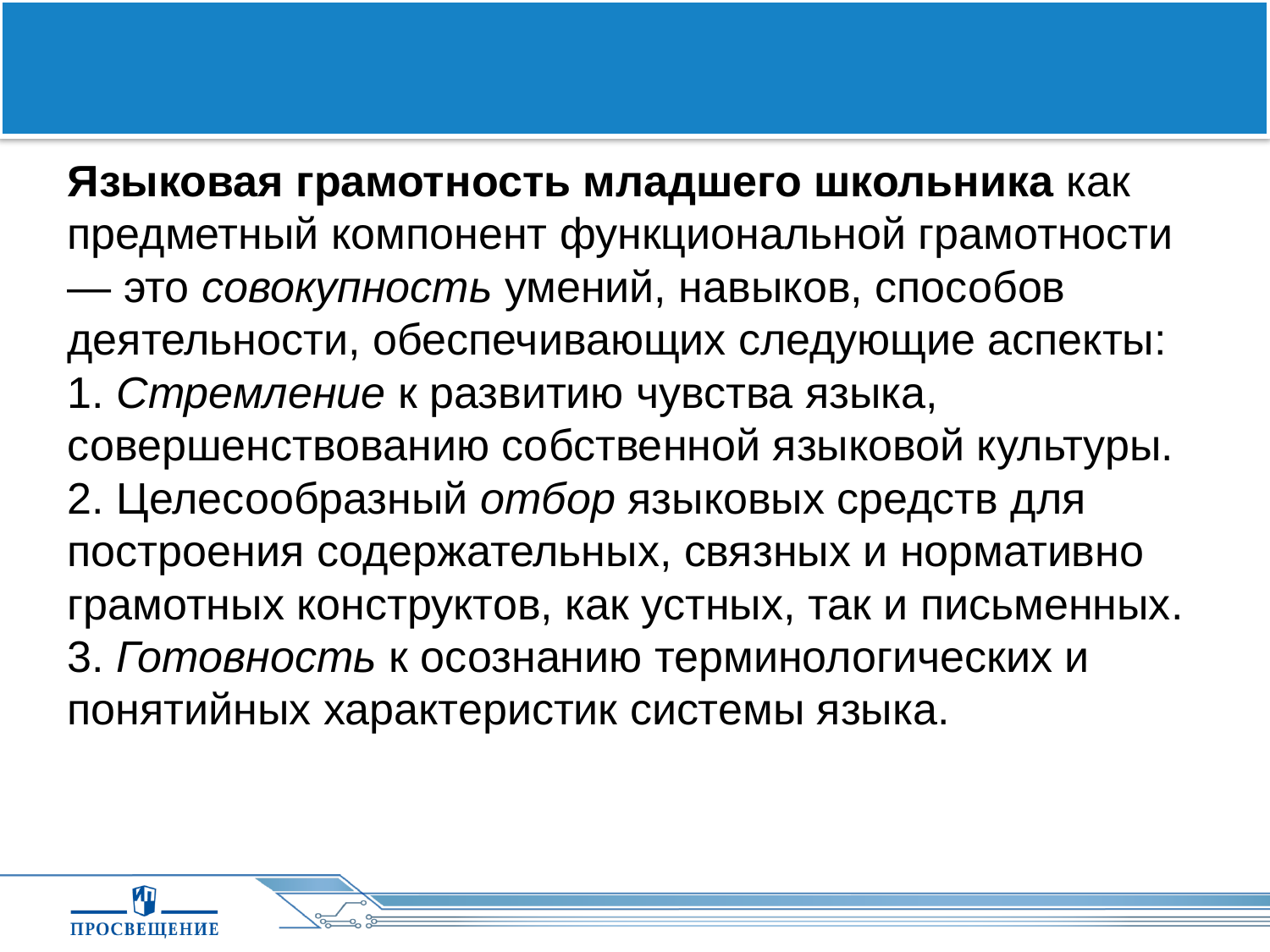

Языковая грамотность младшего школьника как
предметный компонент функциональной грамотности — это совокупность умений, навыков, способов деятельности, обеспечивающих следующие аспекты:
1. Стремление к развитию чувства языка, совершенствованию собственной языковой культуры.
2. Целесообразный отбор языковых средств для построения содержательных, связных и нормативно грамотных конструктов, как устных, так и письменных.
3. Готовность к осознанию терминологических и понятийных характеристик системы языка.